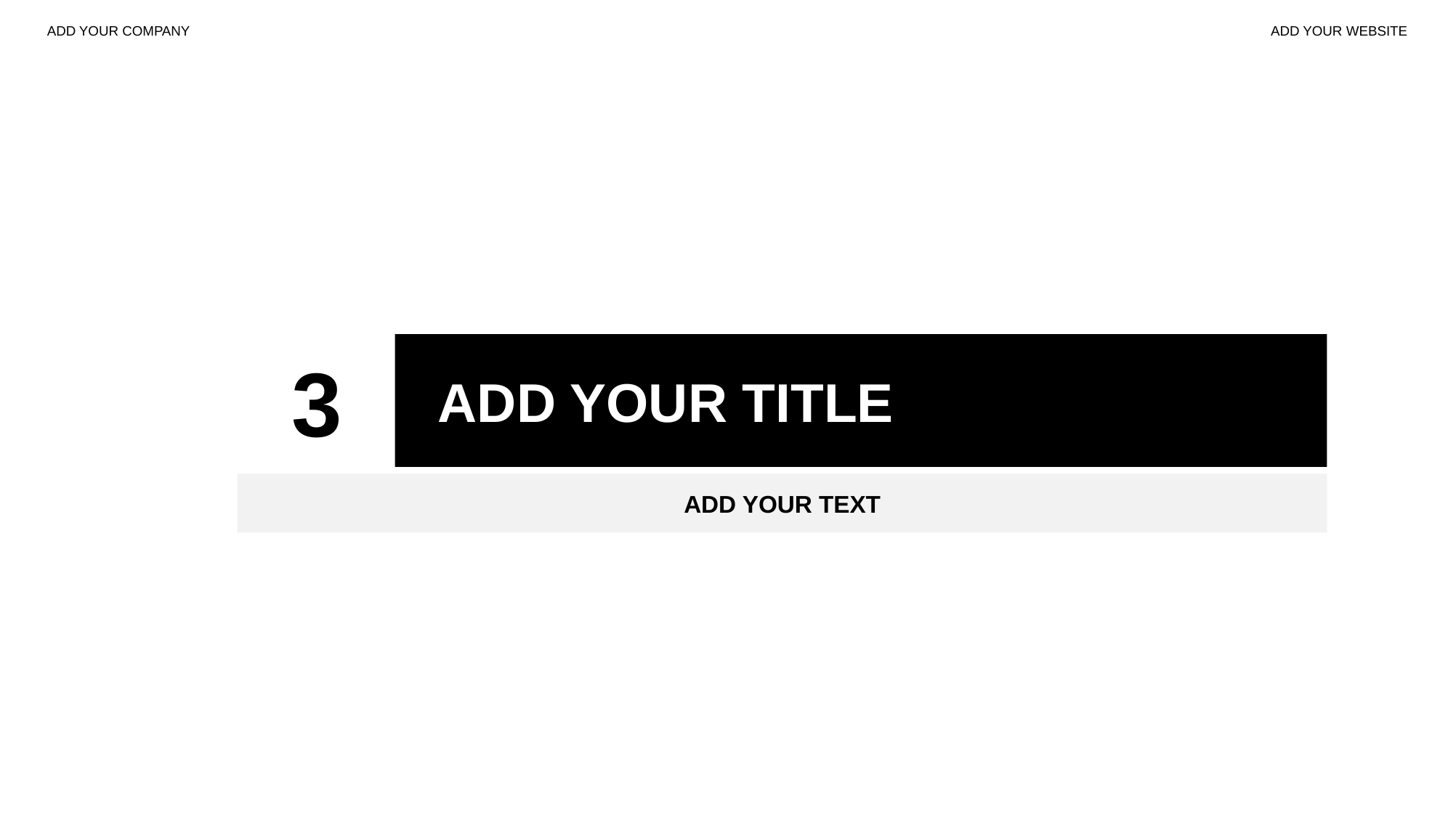

ADD YOUR COMPANY
ADD YOUR WEBSITE
3
ADD YOUR TITLE
ADD YOUR TEXT